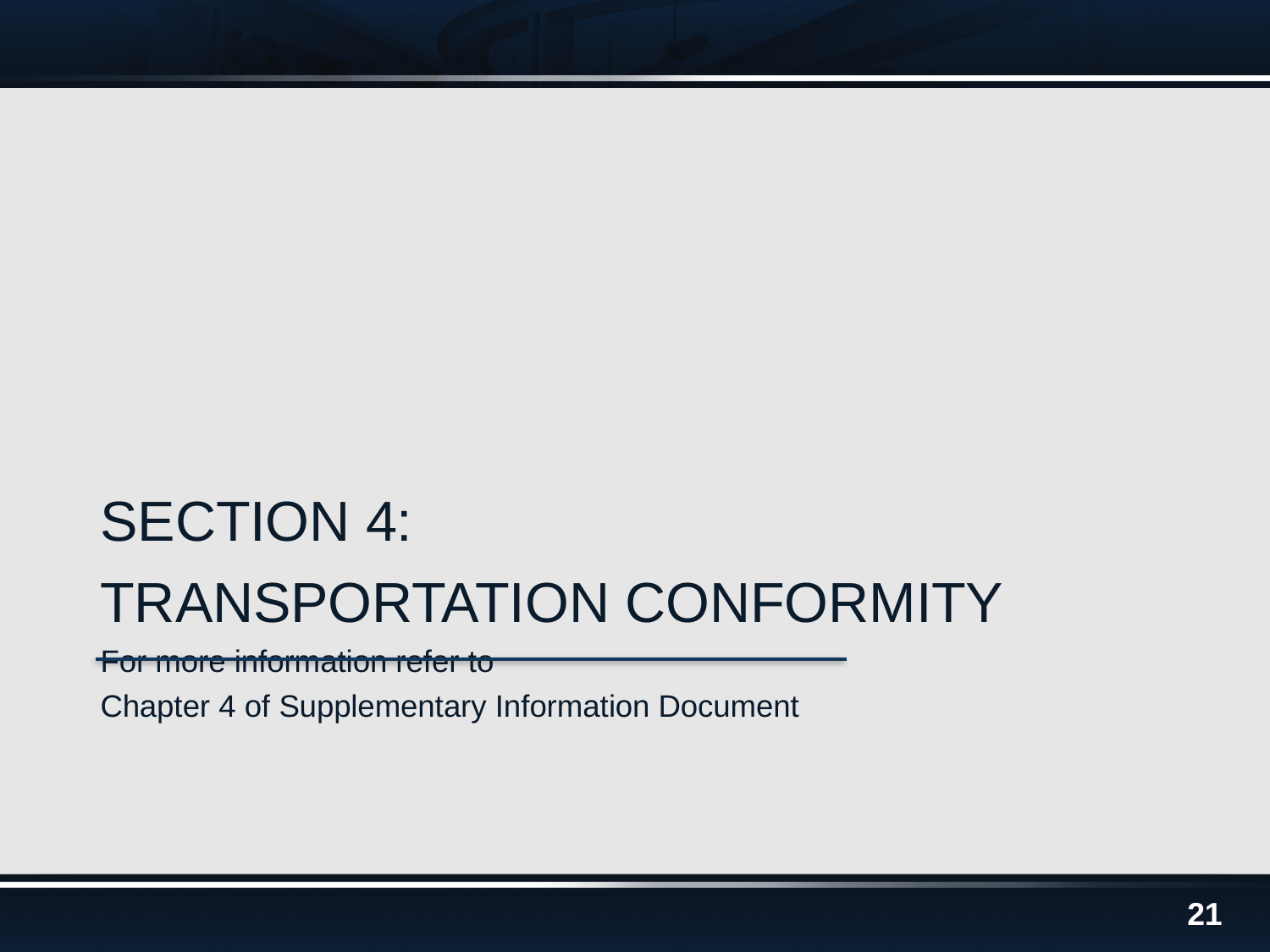

# Section 4: Transportation Conformity For more information refer to Chapter 4 of Supplementary Information Document